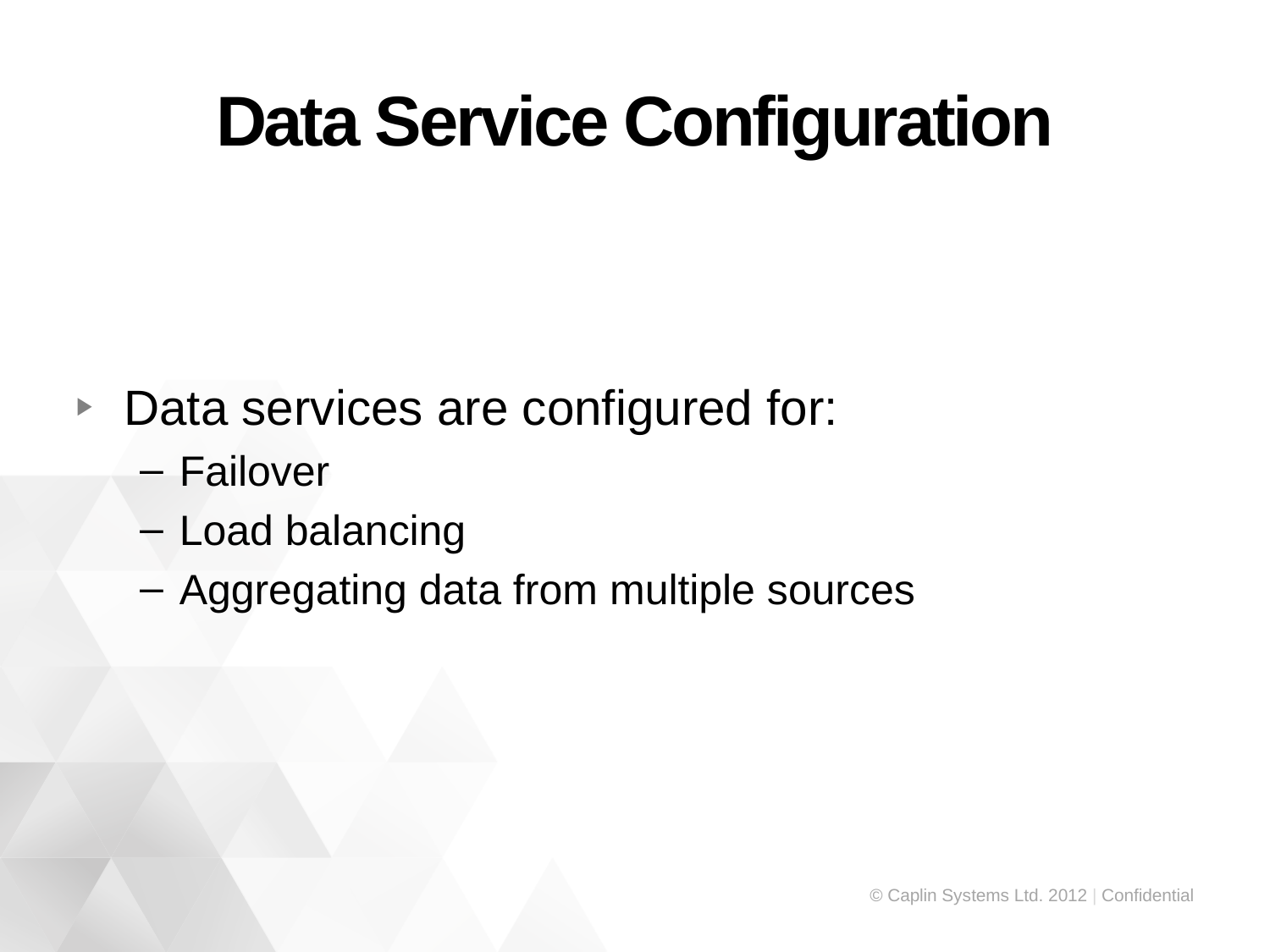

# Data Service Configuration
Data services are configured for:
Failover
Load balancing
Aggregating data from multiple sources